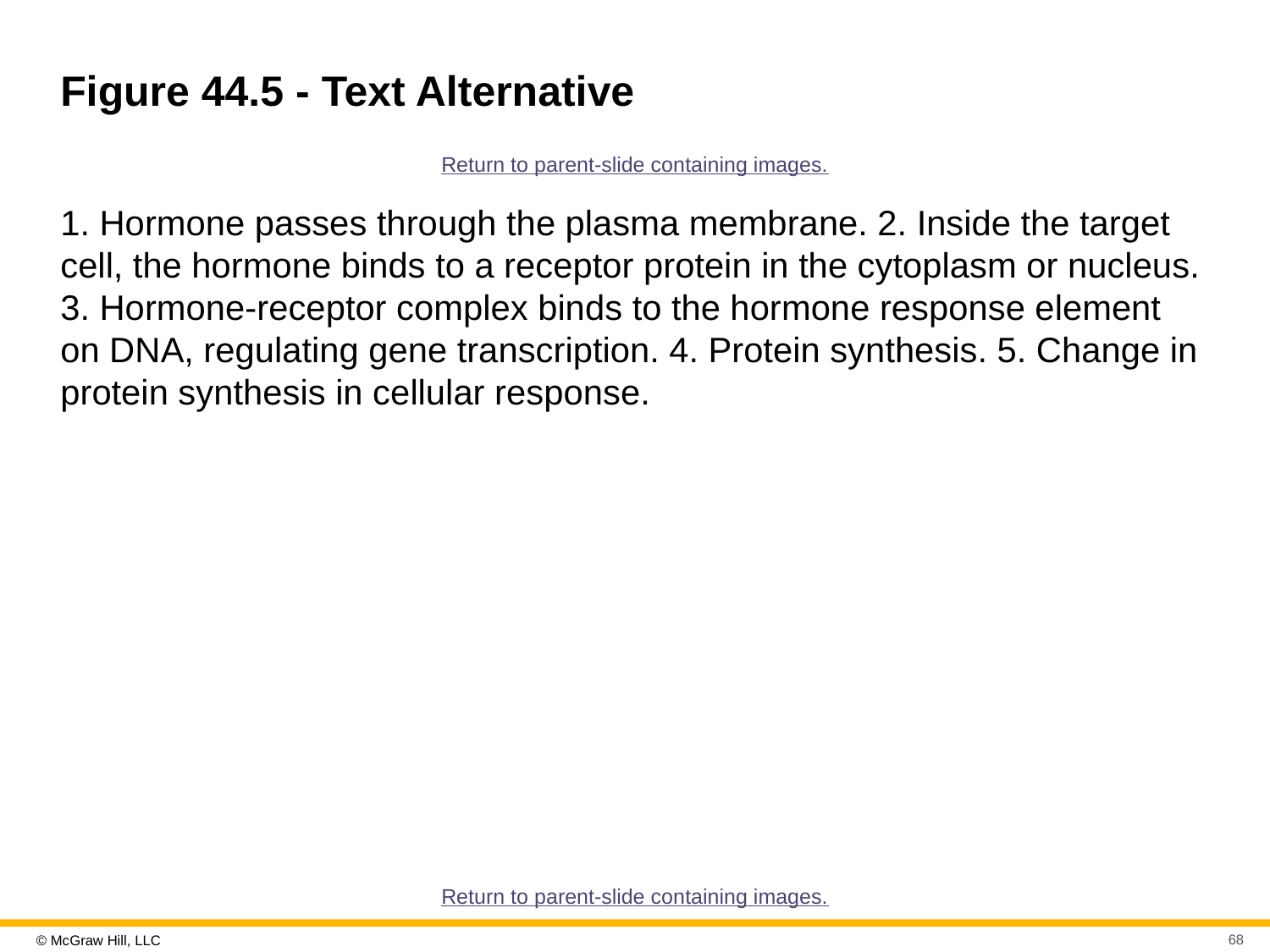

# Figure 44.5 - Text Alternative
Return to parent-slide containing images.
1. Hormone passes through the plasma membrane. 2. Inside the target cell, the hormone binds to a receptor protein in the cytoplasm or nucleus. 3. Hormone-receptor complex binds to the hormone response element on DNA, regulating gene transcription. 4. Protein synthesis. 5. Change in protein synthesis in cellular response.
Return to parent-slide containing images.
68